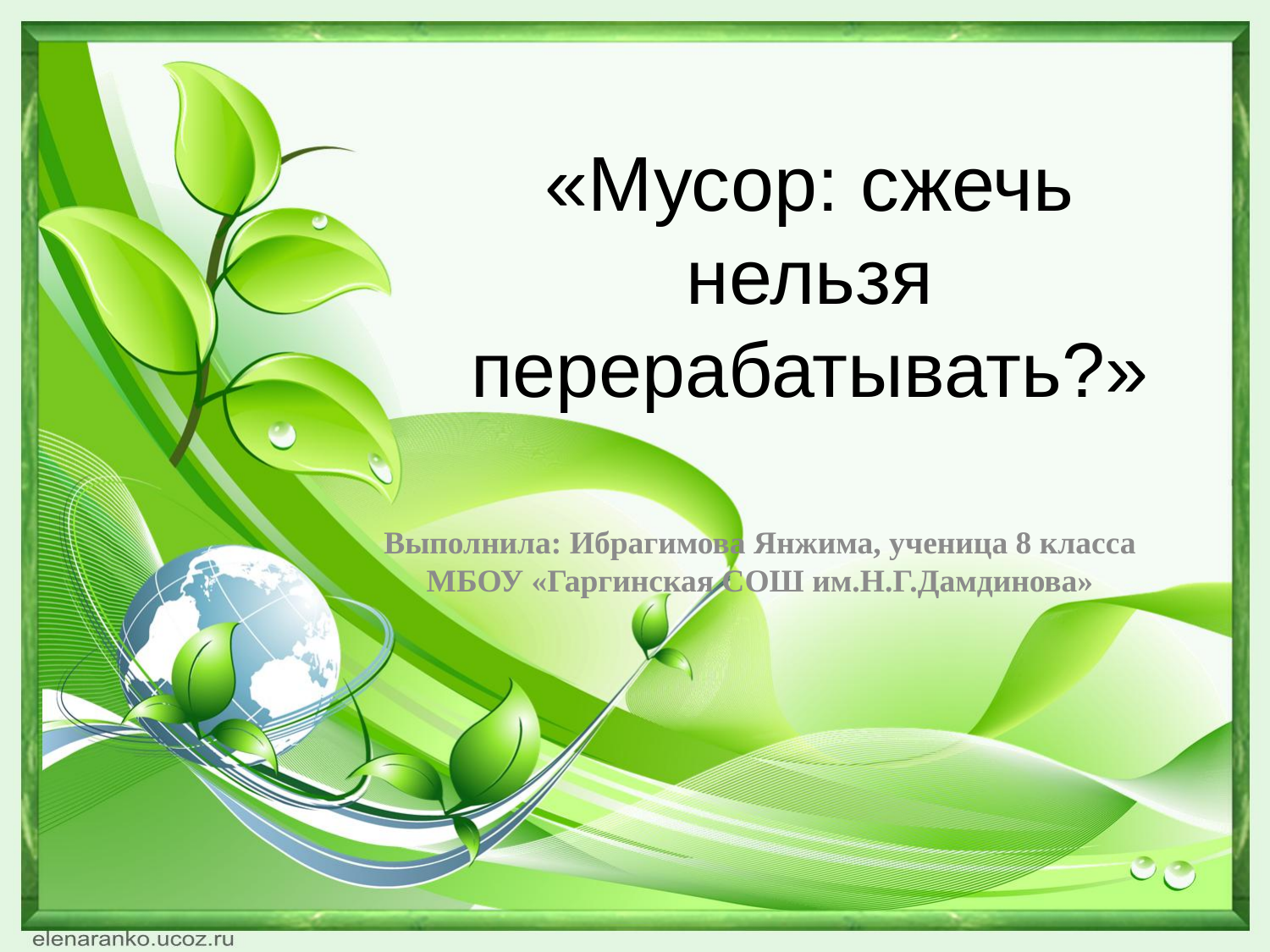

# «Мусор: сжечь нельзя перерабатывать?»
Выполнила: Ибрагимова Янжима, ученица 8 класса МБОУ «Гаргинская СОШ им.Н.Г.Дамдинова»